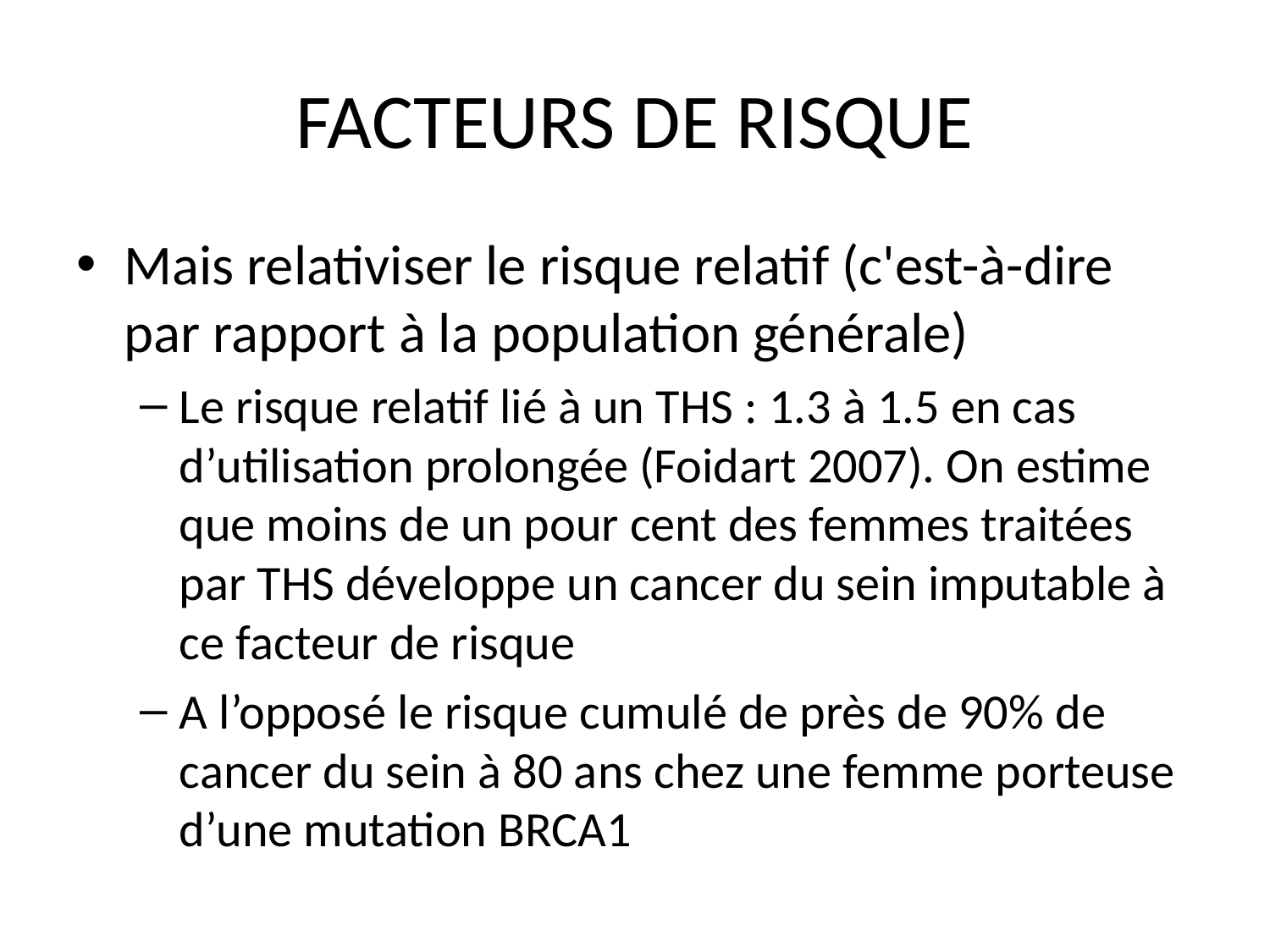

# FACTEURS DE RISQUE
Mais relativiser le risque relatif (c'est-à-dire par rapport à la population générale)
Le risque relatif lié à un THS : 1.3 à 1.5 en cas d’utilisation prolongée (Foidart 2007). On estime que moins de un pour cent des femmes traitées par THS développe un cancer du sein imputable à ce facteur de risque
A l’opposé le risque cumulé de près de 90% de cancer du sein à 80 ans chez une femme porteuse d’une mutation BRCA1